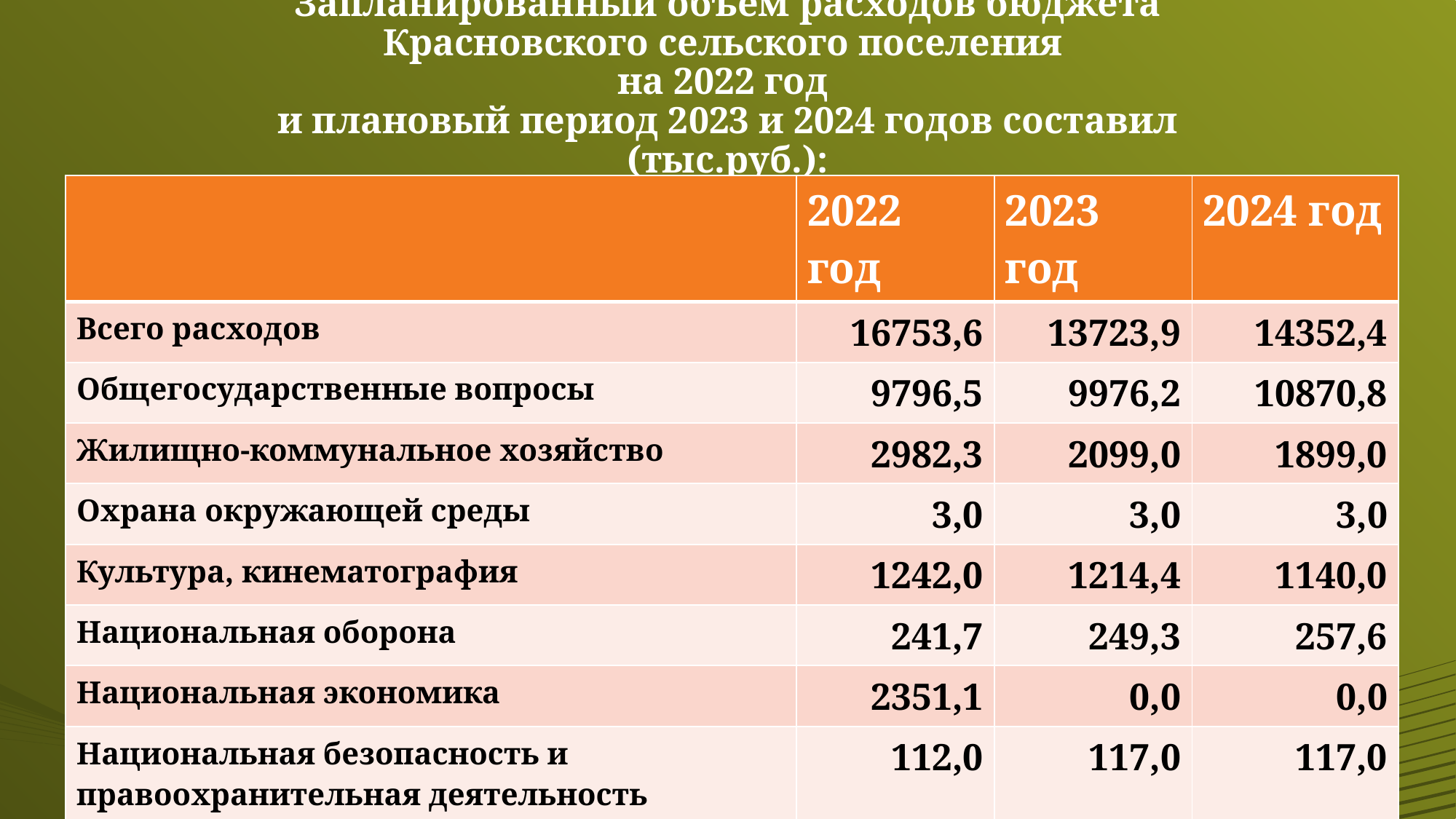

# Запланированный объем расходов бюджета Красновского сельского поселения на 2022 год и плановый период 2023 и 2024 годов составил (тыс.руб.):
|  | 2022 год | 2023 год | 2024 год |
| --- | --- | --- | --- |
| Всего расходов | 16753,6 | 13723,9 | 14352,4 |
| Общегосударственные вопросы | 9796,5 | 9976,2 | 10870,8 |
| Жилищно-коммунальное хозяйство | 2982,3 | 2099,0 | 1899,0 |
| Охрана окружающей среды | 3,0 | 3,0 | 3,0 |
| Культура, кинематография | 1242,0 | 1214,4 | 1140,0 |
| Национальная оборона | 241,7 | 249,3 | 257,6 |
| Национальная экономика | 2351,1 | 0,0 | 0,0 |
| Национальная безопасность и правоохранительная деятельность | 112,0 | 117,0 | 117,0 |
| Физическая культура и спорт | 10,0 | 10,0 | 10,0 |
| Образование | 15,0 | 15,0 | 15,0 |